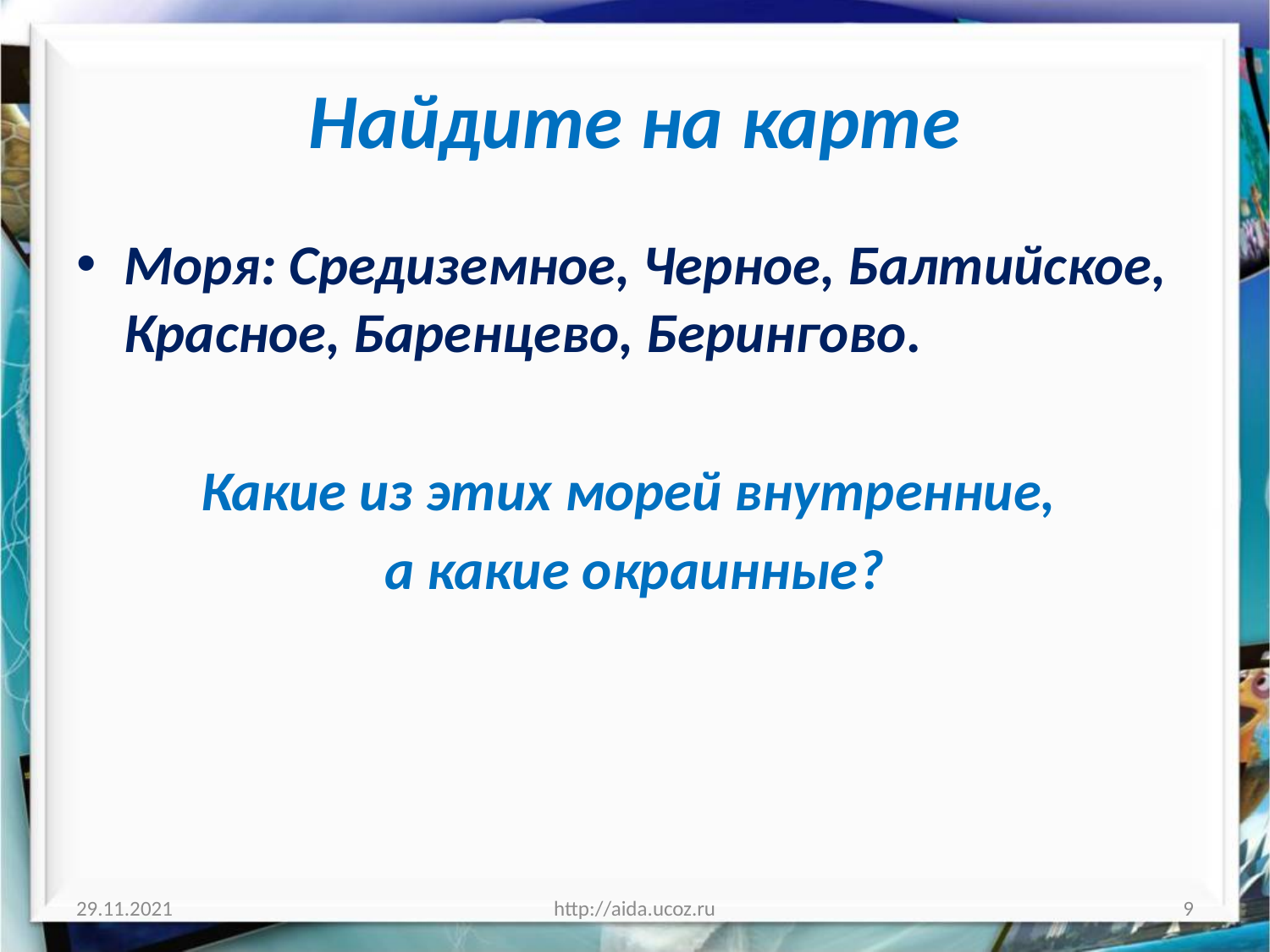

# Найдите на карте
Моря: Средиземное, Черное, Балтийское, Красное, Баренцево, Берингово.

Какие из этих морей внутренние,
а какие окраинные?
29.11.2021
http://aida.ucoz.ru
9